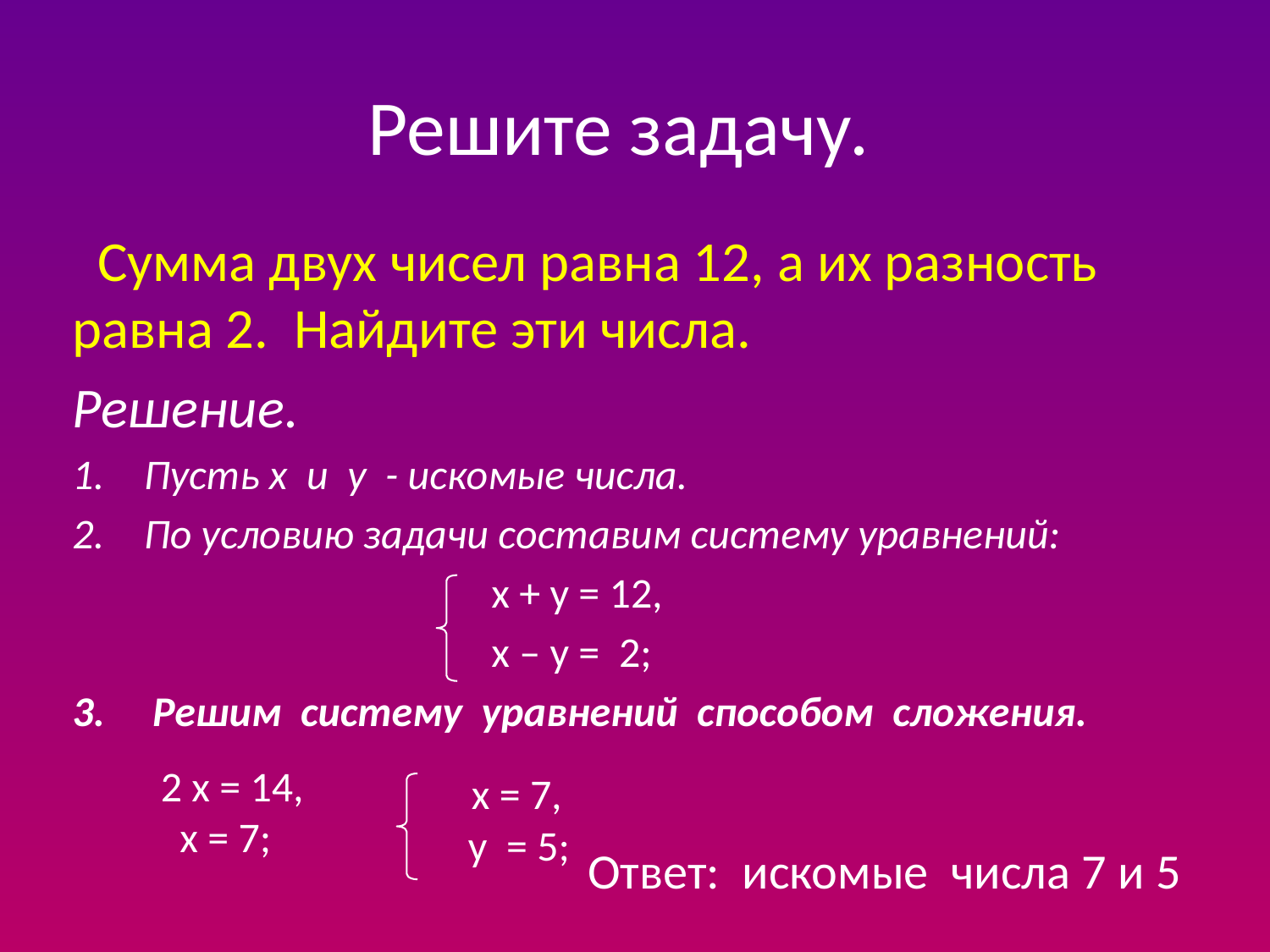

# Решите задачу.
  Сумма двух чисел равна 12, а их разность равна 2.  Найдите эти числа.
Решение.
Пусть х  и  у  - искомые числа.
По условию задачи составим систему уравнений:
                                            х + у = 12,
                                            х – у =  2;
3.     Решим  систему  уравнений  способом  сложения.

 2 х = 14,
   х = 7;
  х = 7,
  у  = 5;

Ответ:  искомые  числа 7 и 5